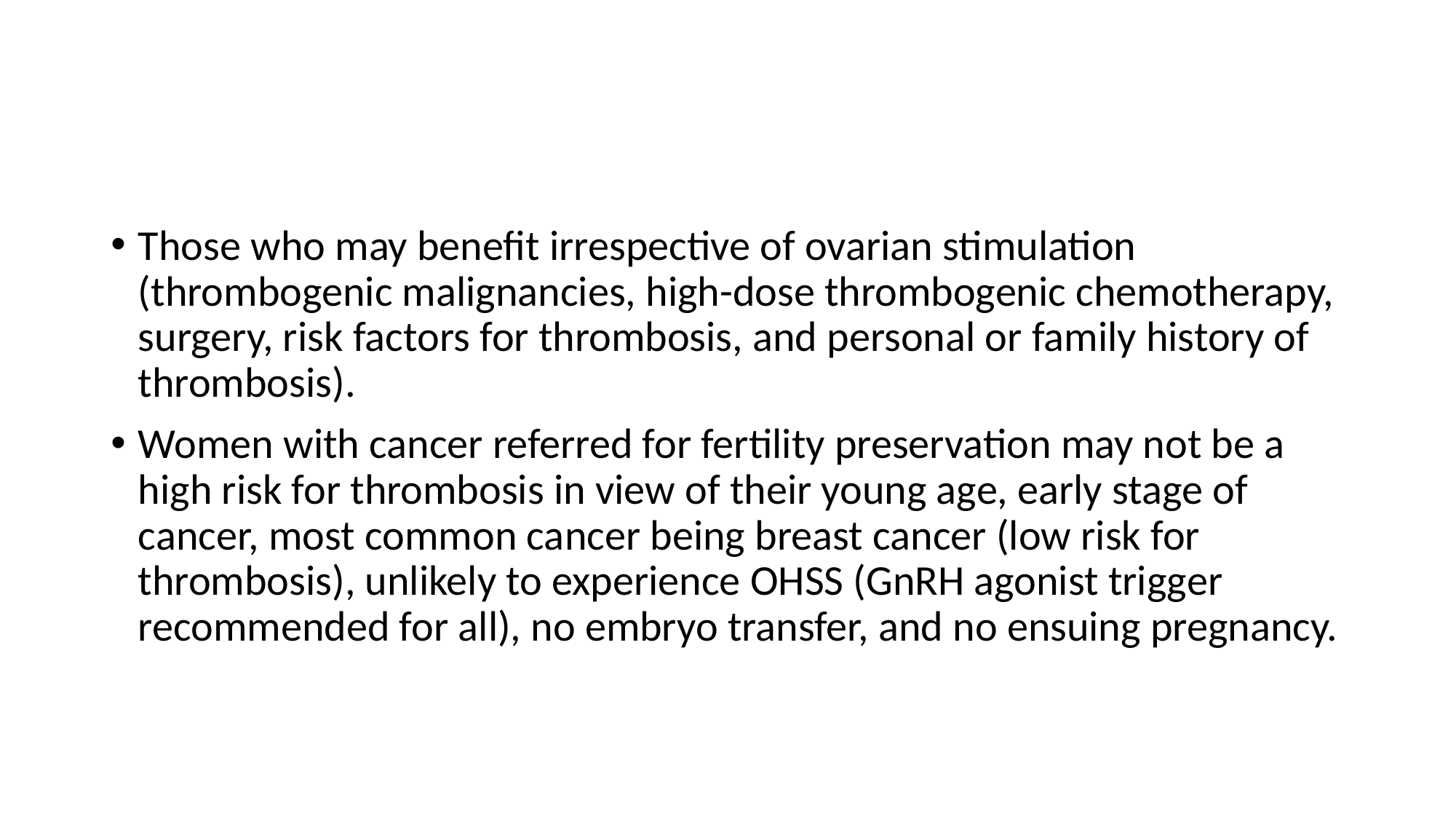

#
Those who may benefit irrespective of ovarian stimulation (thrombogenic malignancies, high-dose thrombogenic chemotherapy, surgery, risk factors for thrombosis, and personal or family history of thrombosis).
Women with cancer referred for fertility preservation may not be a high risk for thrombosis in view of their young age, early stage of cancer, most common cancer being breast cancer (low risk for thrombosis), unlikely to experience OHSS (GnRH agonist trigger recommended for all), no embryo transfer, and no ensuing pregnancy.